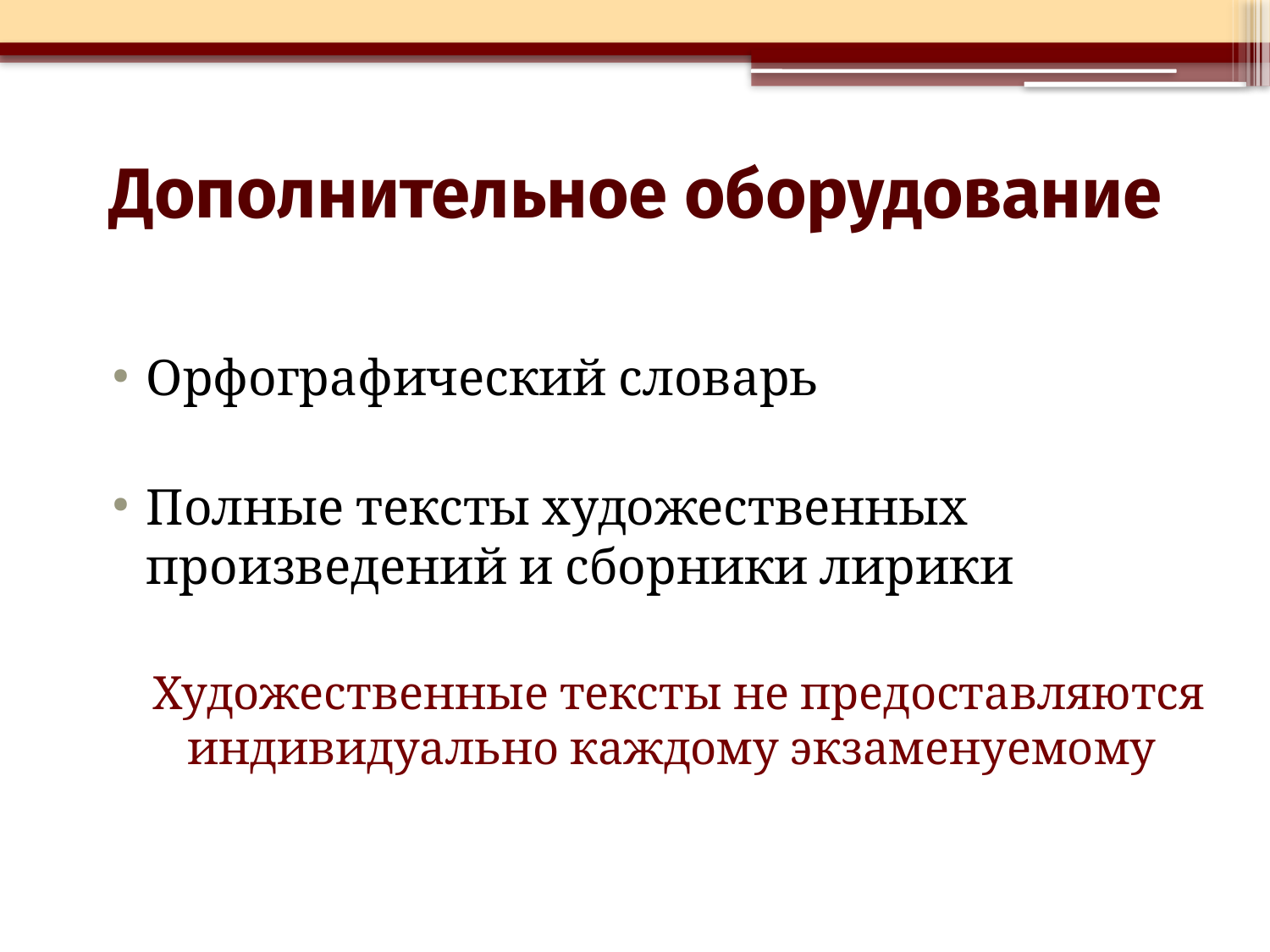

# Дополнительное оборудование

Орфографический словарь

Полные тексты художественных произведений и сборники лирики

Художественные тексты не предоставляются индивидуально каждому экзаменуемому